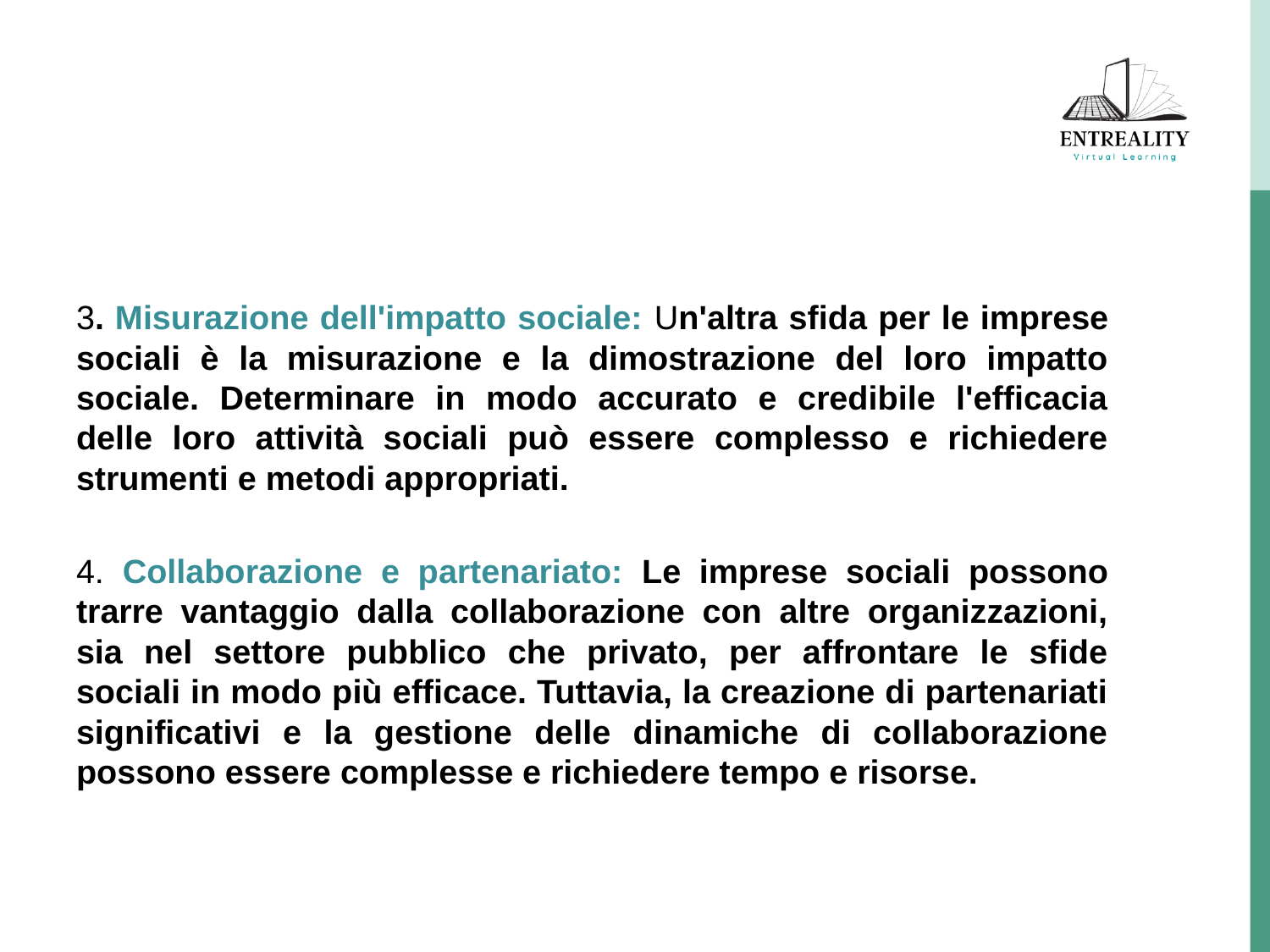

3. Misurazione dell'impatto sociale: Un'altra sfida per le imprese sociali è la misurazione e la dimostrazione del loro impatto sociale. Determinare in modo accurato e credibile l'efficacia delle loro attività sociali può essere complesso e richiedere strumenti e metodi appropriati.

4. Collaborazione e partenariato: Le imprese sociali possono trarre vantaggio dalla collaborazione con altre organizzazioni, sia nel settore pubblico che privato, per affrontare le sfide sociali in modo più efficace. Tuttavia, la creazione di partenariati significativi e la gestione delle dinamiche di collaborazione possono essere complesse e richiedere tempo e risorse.